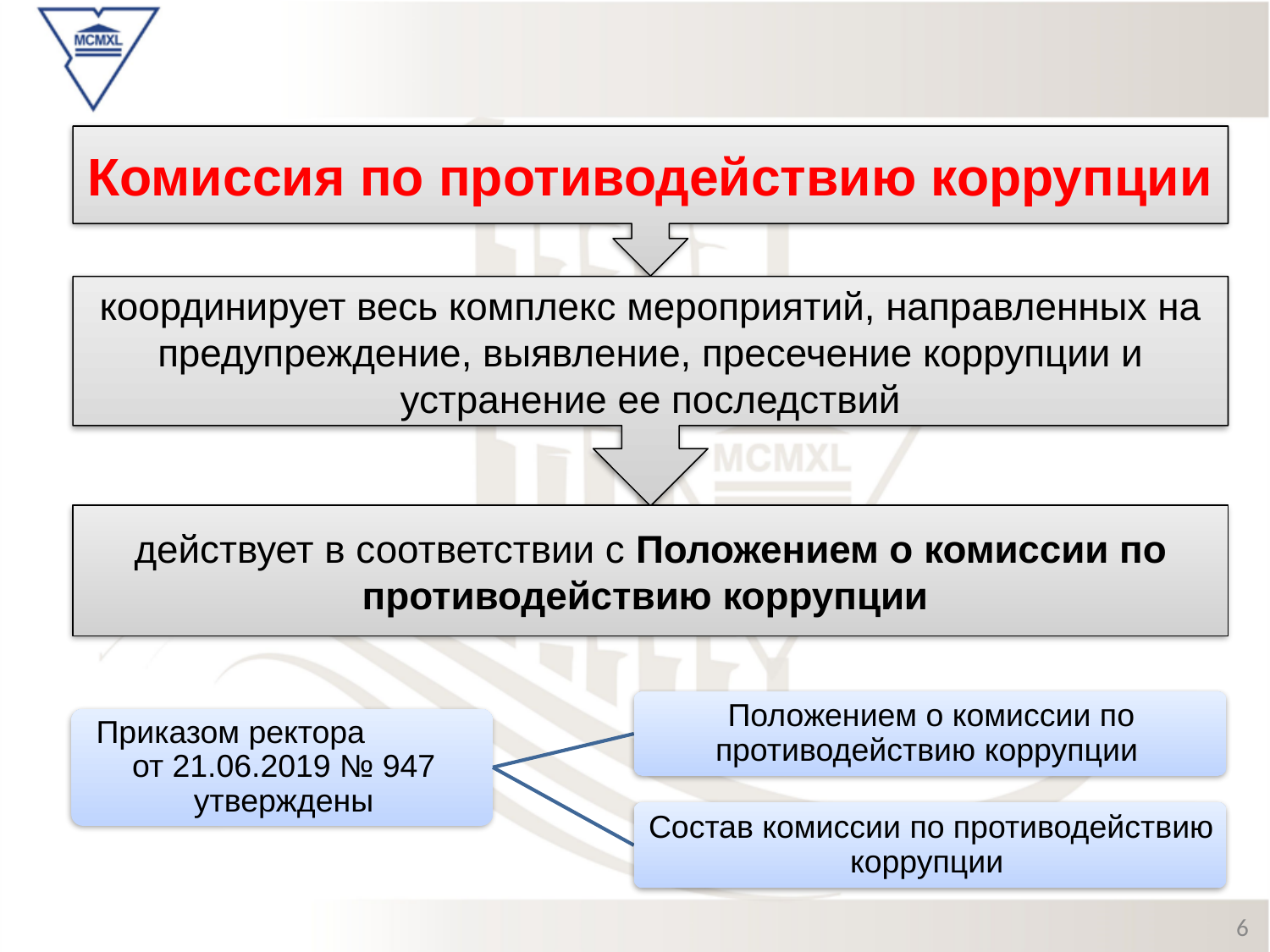

Комиссия по противодействию коррупции
координирует весь комплекс мероприятий, направленных на предупреждение, выявление, пресечение коррупции и устранение ее последствий
действует в соответствии с Положением о комиссии по противодействию коррупции
Приказом ректора             от 21.06.2019 № 947 утверждены

Положением о комиссии по противодействию коррупции

Состав комиссии по противодействию коррупции
6